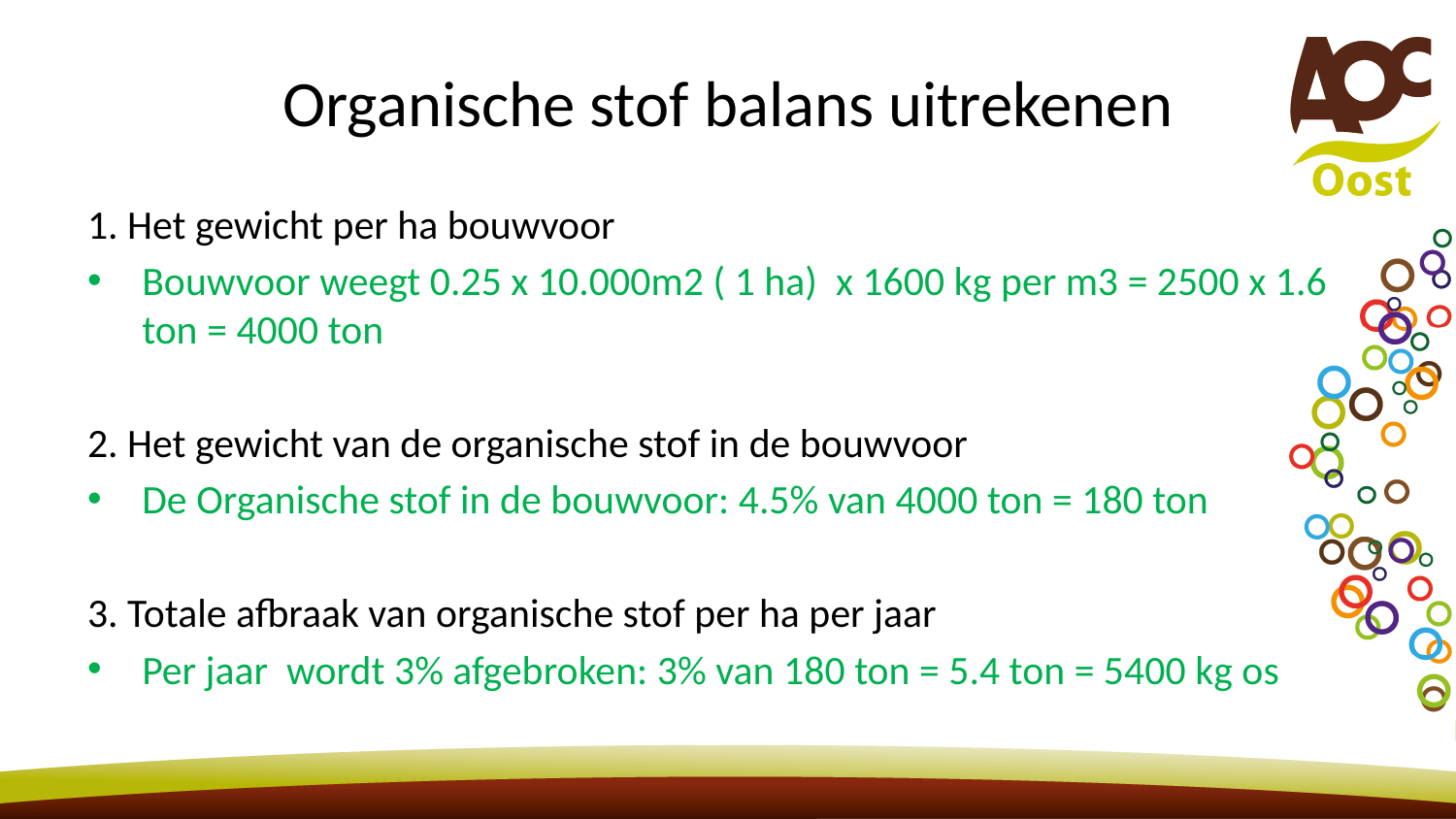

# Organische stof balans uitrekenen
1. Het gewicht per ha bouwvoor
Bouwvoor weegt 0.25 x 10.000m2 ( 1 ha)  x 1600 kg per m3 = 2500 x 1.6 ton = 4000 ton

2. Het gewicht van de organische stof in de bouwvoor
De Organische stof in de bouwvoor: 4.5% van 4000 ton = 180 ton

3. Totale afbraak van organische stof per ha per jaar
Per jaar  wordt 3% afgebroken: 3% van 180 ton = 5.4 ton = 5400 kg os